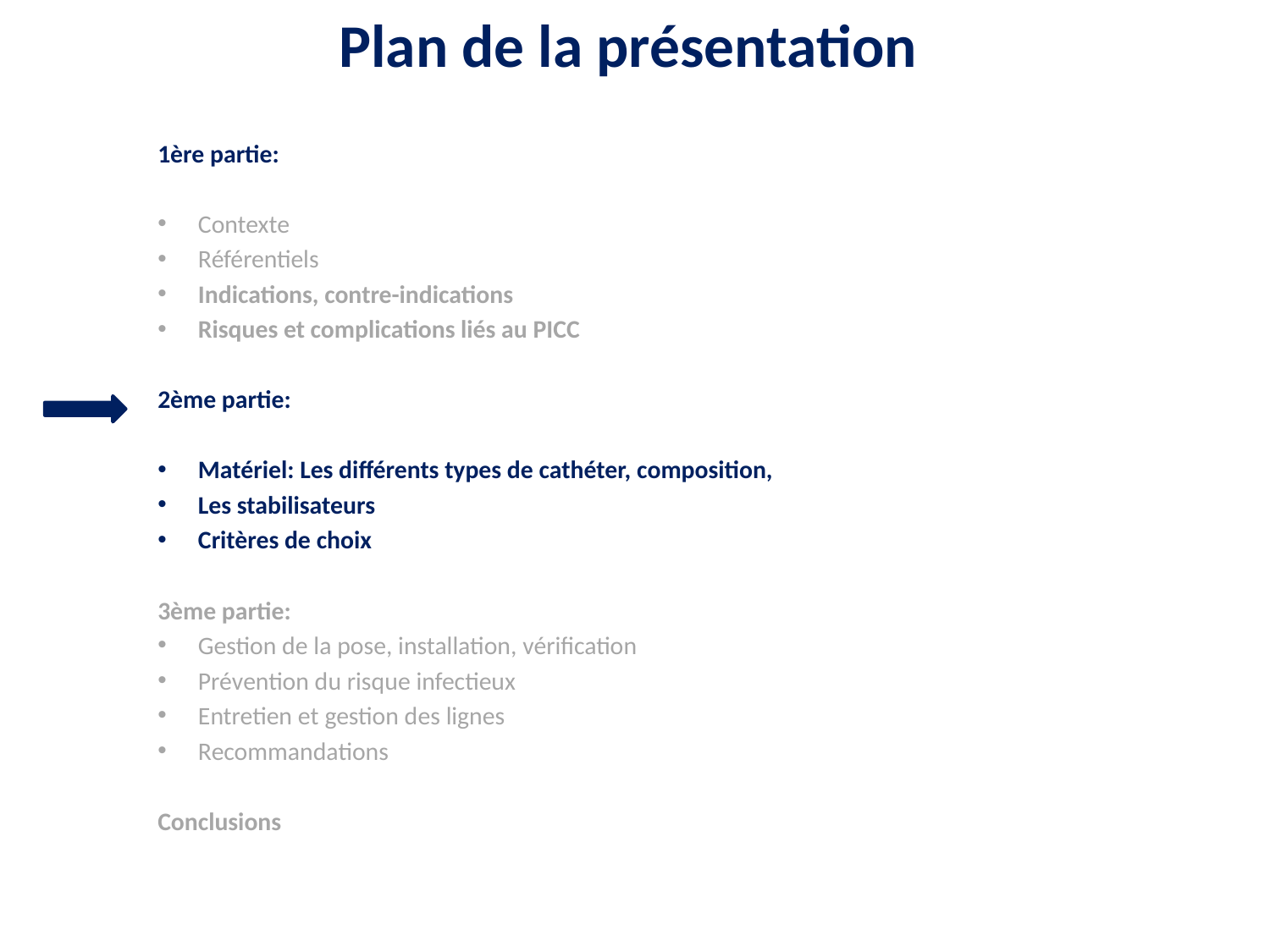

# Plan de la présentation

1ère partie:

Contexte
Référentiels
Indications, contre-indications
Risques et complications liés au PICC

2ème partie:

Matériel: Les différents types de cathéter, composition,
Les stabilisateurs
Critères de choix

3ème partie:
Gestion de la pose, installation, vérification
Prévention du risque infectieux
Entretien et gestion des lignes
Recommandations

Conclusions